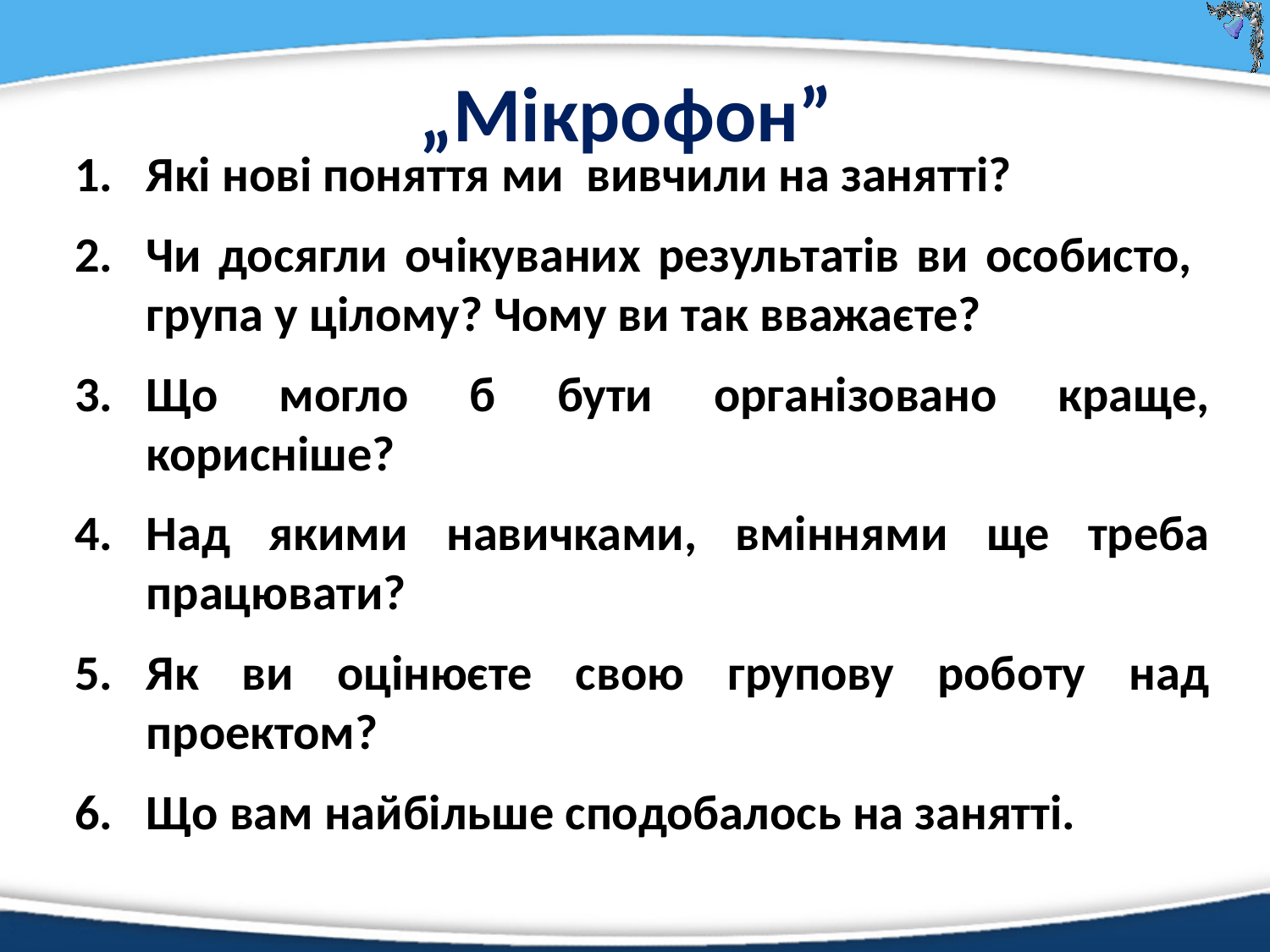

# „Мікрофон”
Які нові поняття ми  вивчили на занятті?
Чи досягли очікуваних результатів ви особисто,  група у цілому? Чому ви так вважаєте?
Що могло б бути організовано краще, корисніше?
Над якими навичками, вміннями ще треба працювати?
Як ви оцінюєте свою групову роботу над проектом?
Що вам найбільше сподобалось на занятті.